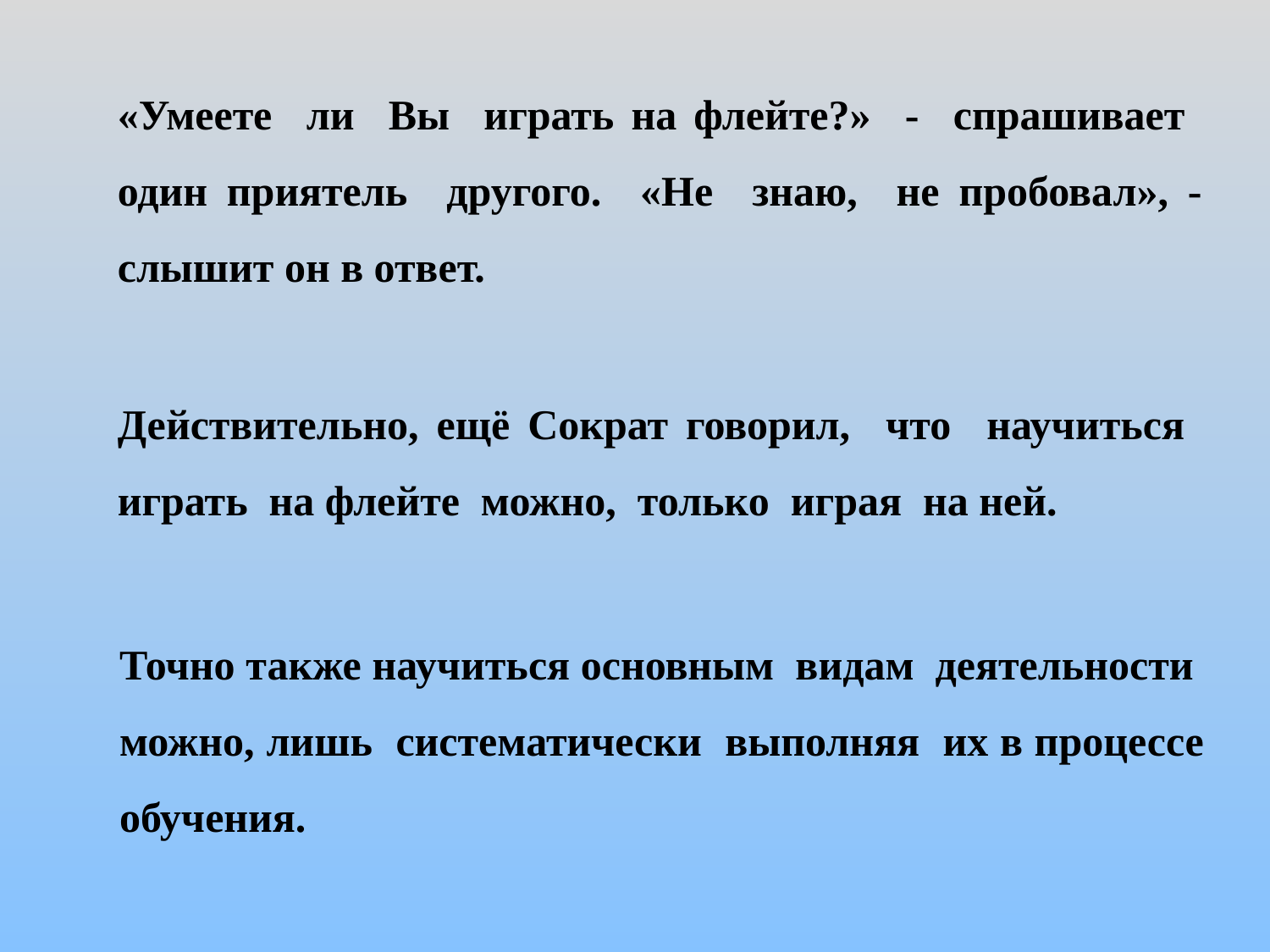

«Умеете  ли  Вы  играть на флейте?»  -  спрашивает  один приятель  другого.  «Не  знаю,  не пробовал», - слышит он в ответ.
Действительно, ещё Сократ говорил,  что  научиться  играть  на флейте  можно,  только  играя  на ней.
Точно также научиться основным  видам  деятельности  можно, лишь  систематически  выполняя  их в процессе обучения.